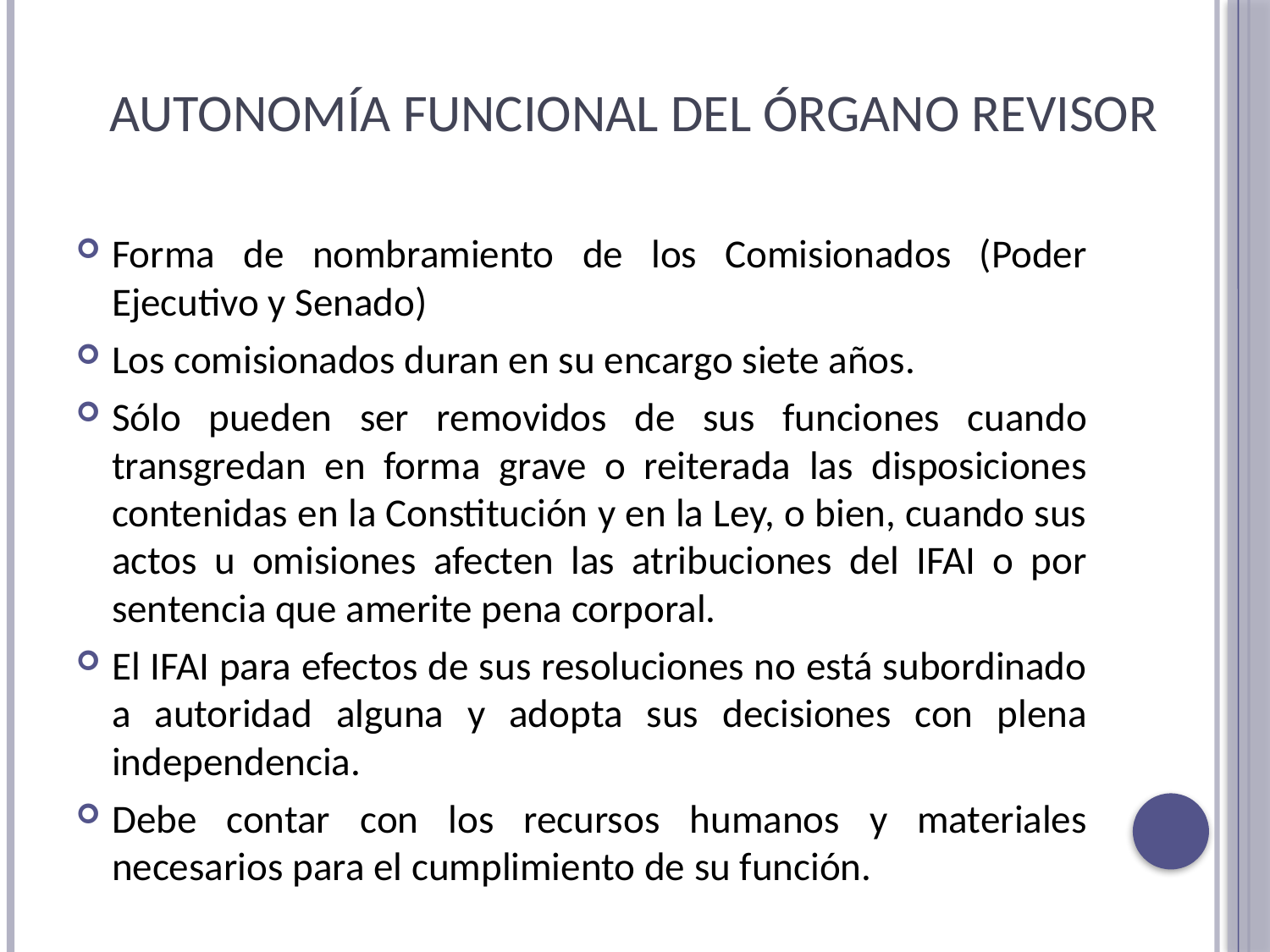

# Autonomía funcional del órgano revisor
Forma de nombramiento de los Comisionados (Poder Ejecutivo y Senado)
Los comisionados duran en su encargo siete años.
Sólo pueden ser removidos de sus funciones cuando transgredan en forma grave o reiterada las disposiciones contenidas en la Constitución y en la Ley, o bien, cuando sus actos u omisiones afecten las atribuciones del IFAI o por sentencia que amerite pena corporal.
El IFAI para efectos de sus resoluciones no está subordinado a autoridad alguna y adopta sus decisiones con plena independencia.
Debe contar con los recursos humanos y materiales necesarios para el cumplimiento de su función.